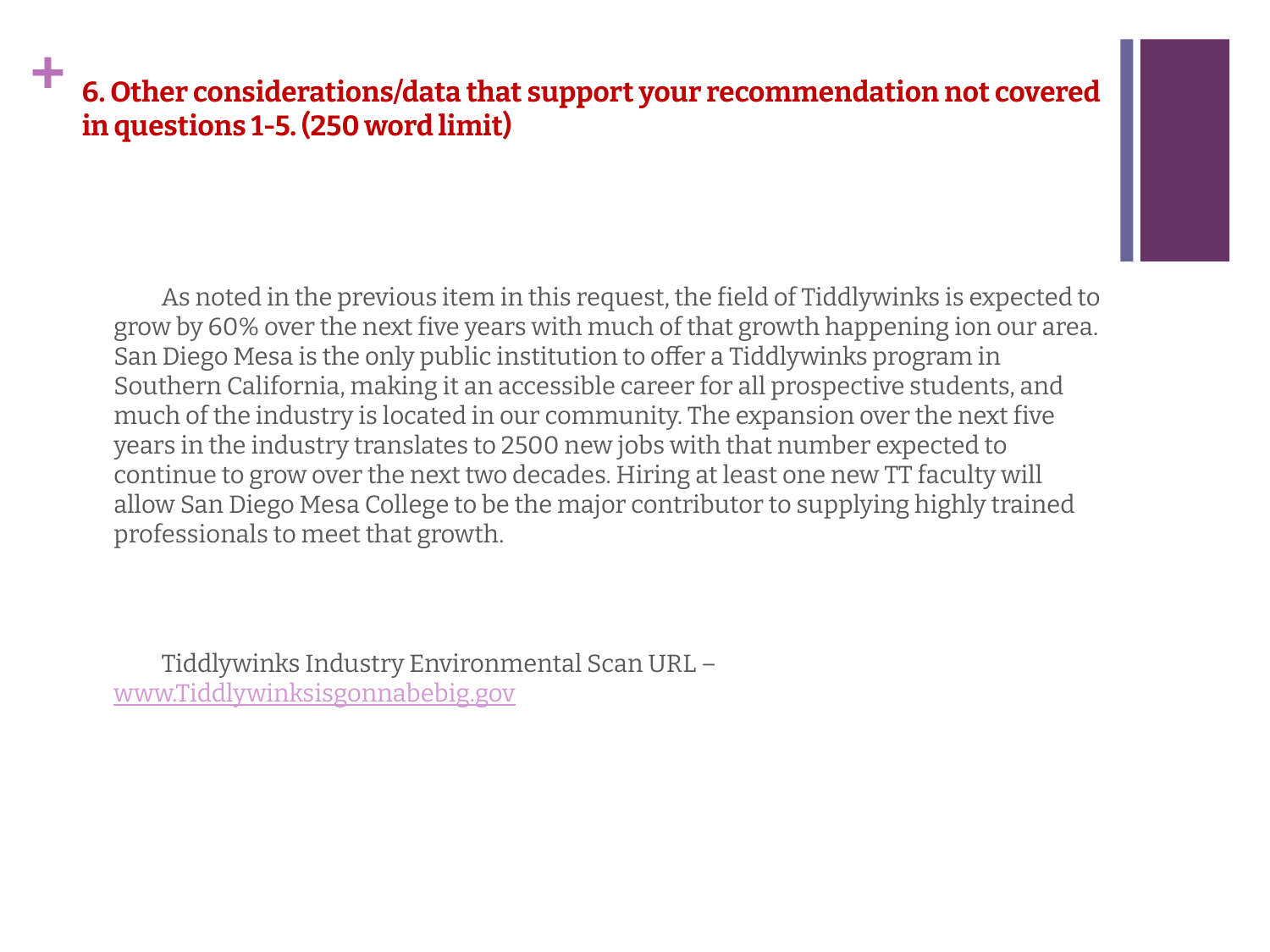

# 6. Other considerations/data that support your recommendation not covered in questions 1-5. (250 word limit)
As noted in the previous item in this request, the field of Tiddlywinks is expected to grow by 60% over the next five years with much of that growth happening ion our area. San Diego Mesa is the only public institution to offer a Tiddlywinks program in Southern California, making it an accessible career for all prospective students, and much of the industry is located in our community. The expansion over the next five years in the industry translates to 2500 new jobs with that number expected to continue to grow over the next two decades. Hiring at least one new TT faculty will allow San Diego Mesa College to be the major contributor to supplying highly trained professionals to meet that growth.

Tiddlywinks Industry Environmental Scan URL – www.Tiddlywinksisgonnabebig.gov